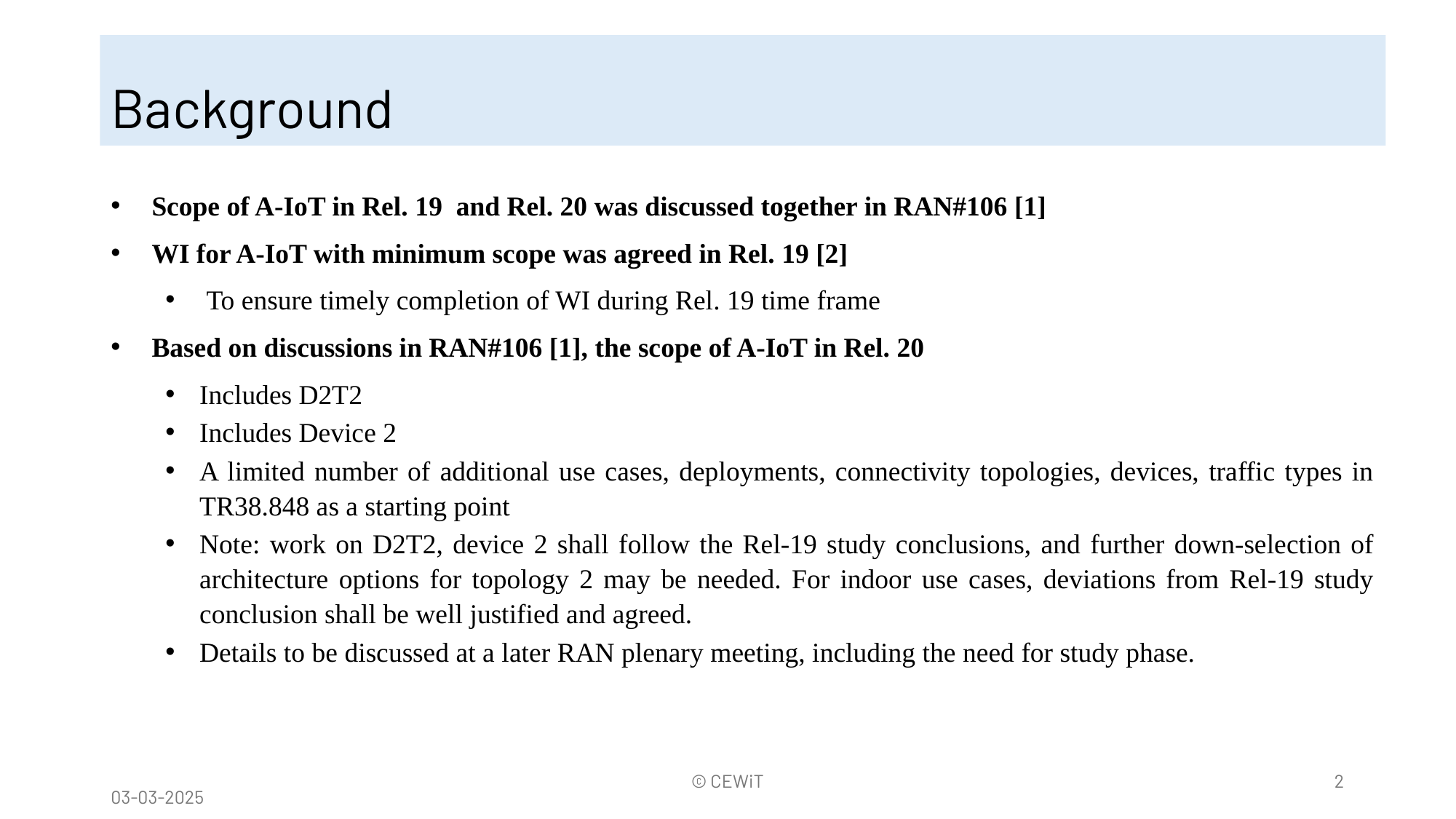

Background
Scope of A-IoT in Rel. 19  and Rel. 20 was discussed together in RAN#106 [1]
WI for A-IoT with minimum scope was agreed in Rel. 19 [2]
To ensure timely completion of WI during Rel. 19 time frame
Based on discussions in RAN#106 [1], the scope of A-IoT in Rel. 20
Includes D2T2
Includes Device 2
A limited number of additional use cases, deployments, connectivity topologies, devices, traffic types in TR38.848 as a starting point
Note: work on D2T2, device 2 shall follow the Rel-19 study conclusions, and further down-selection of architecture options for topology 2 may be needed. For indoor use cases, deviations from Rel-19 study conclusion shall be well justified and agreed.
Details to be discussed at a later RAN plenary meeting, including the need for study phase.

© CEWiT
2
03-03-2025